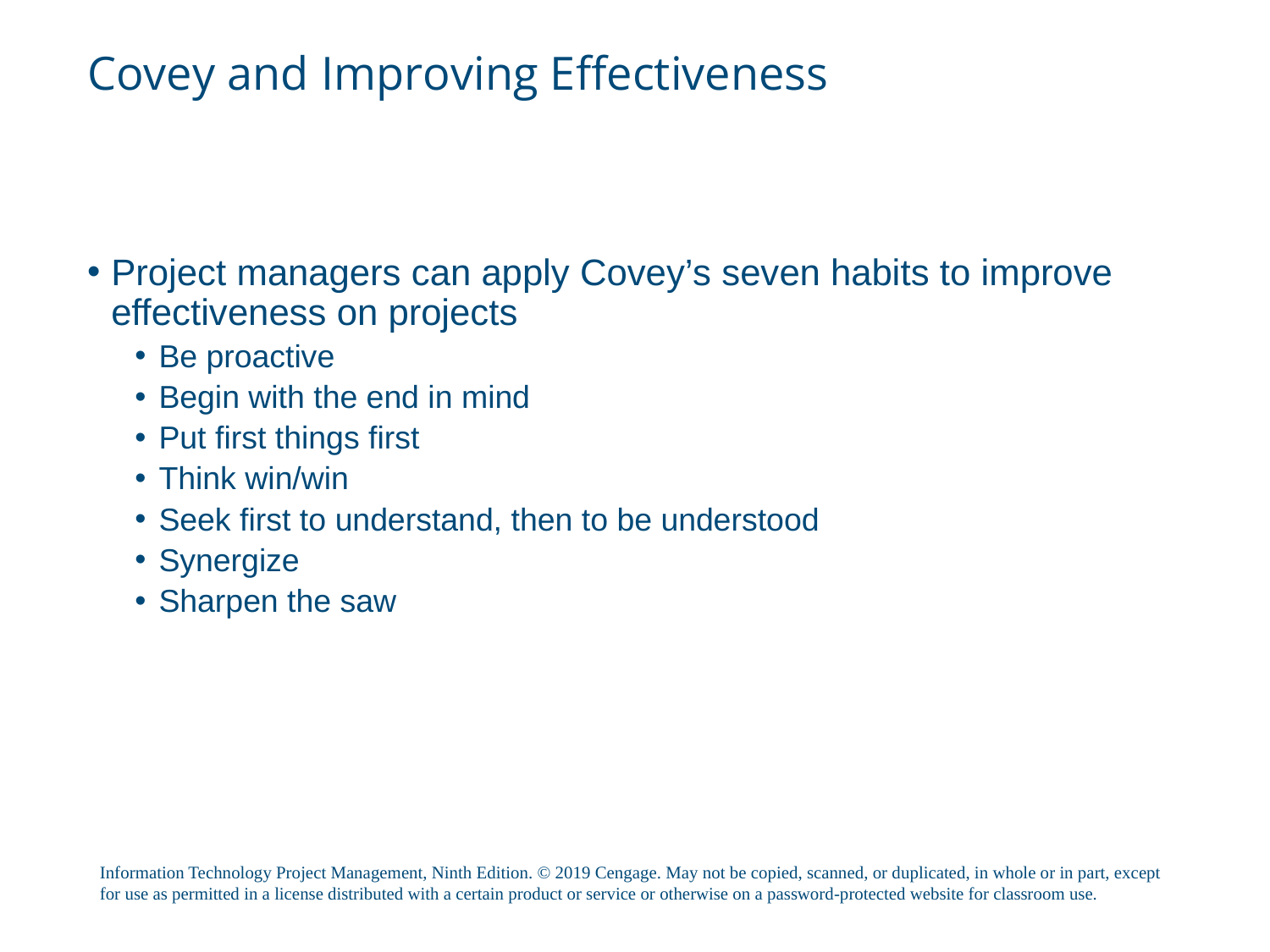

# Covey and Improving Effectiveness
Project managers can apply Covey’s seven habits to improve effectiveness on projects
Be proactive
Begin with the end in mind
Put first things first
Think win/win
Seek first to understand, then to be understood
Synergize
Sharpen the saw
Information Technology Project Management, Ninth Edition. © 2019 Cengage. May not be copied, scanned, or duplicated, in whole or in part, except for use as permitted in a license distributed with a certain product or service or otherwise on a password-protected website for classroom use.